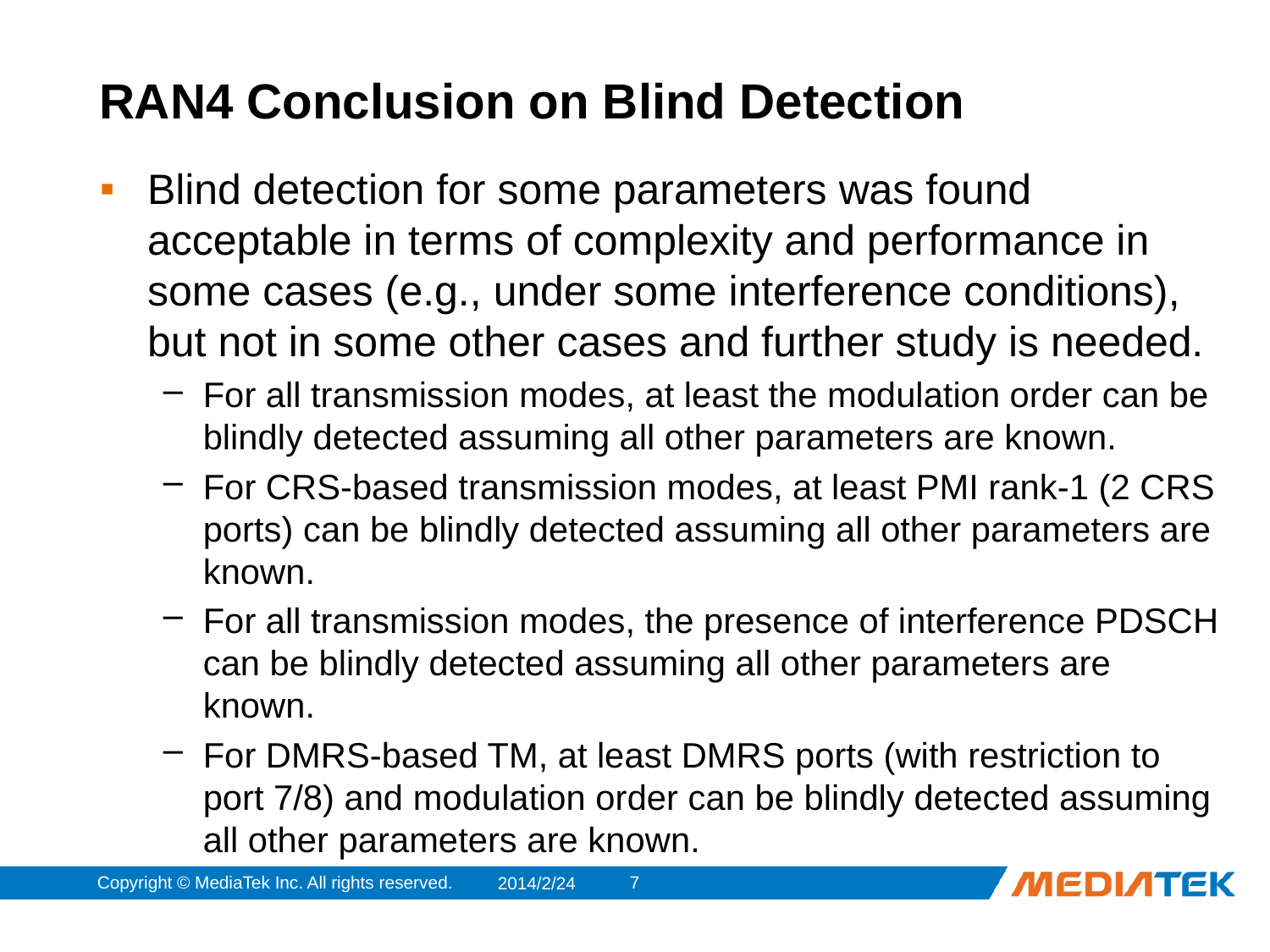

# RAN4 Conclusion on Blind Detection
Blind detection for some parameters was found acceptable in terms of complexity and performance in some cases (e.g., under some interference conditions), but not in some other cases and further study is needed.
For all transmission modes, at least the modulation order can be blindly detected assuming all other parameters are known.
For CRS-based transmission modes, at least PMI rank-1 (2 CRS ports) can be blindly detected assuming all other parameters are known.
For all transmission modes, the presence of interference PDSCH can be blindly detected assuming all other parameters are known.
For DMRS-based TM, at least DMRS ports (with restriction to port 7/8) and modulation order can be blindly detected assuming all other parameters are known.
Copyright © MediaTek Inc. All rights reserved.
7
2014/2/24